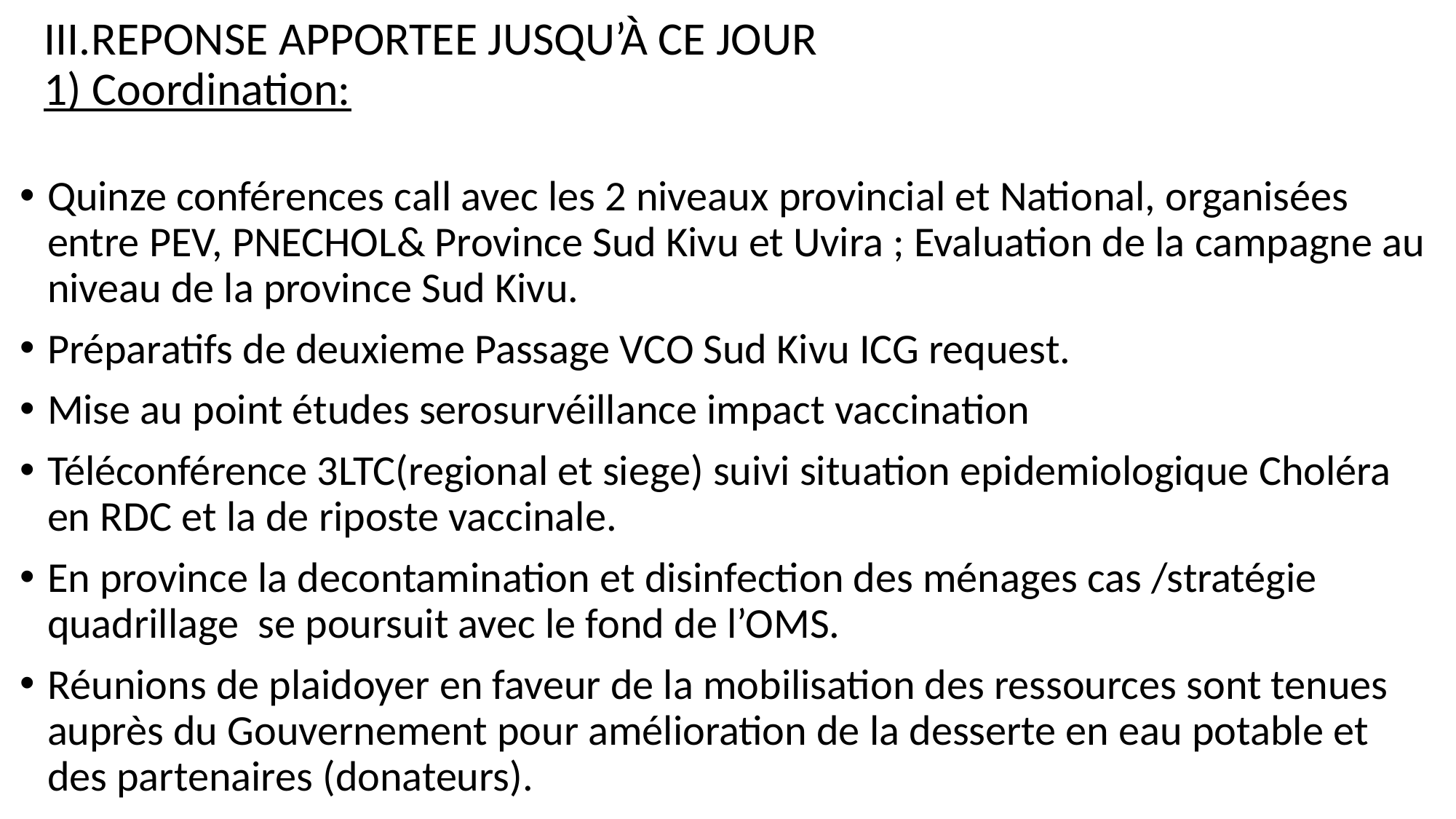

# III.REPONSE APPORTEE JUSQU’À CE JOUR 1) Coordination:

Quinze conférences call avec les 2 niveaux provincial et National, organisées entre PEV, PNECHOL& Province Sud Kivu et Uvira ; Evaluation de la campagne au niveau de la province Sud Kivu.
Préparatifs de deuxieme Passage VCO Sud Kivu ICG request.
Mise au point études serosurvéillance impact vaccination
Téléconférence 3LTC(regional et siege) suivi situation epidemiologique Choléra en RDC et la de riposte vaccinale.
En province la decontamination et disinfection des ménages cas /stratégie quadrillage  se poursuit avec le fond de l’OMS.
Réunions de plaidoyer en faveur de la mobilisation des ressources sont tenues auprès du Gouvernement pour amélioration de la desserte en eau potable et des partenaires (donateurs).